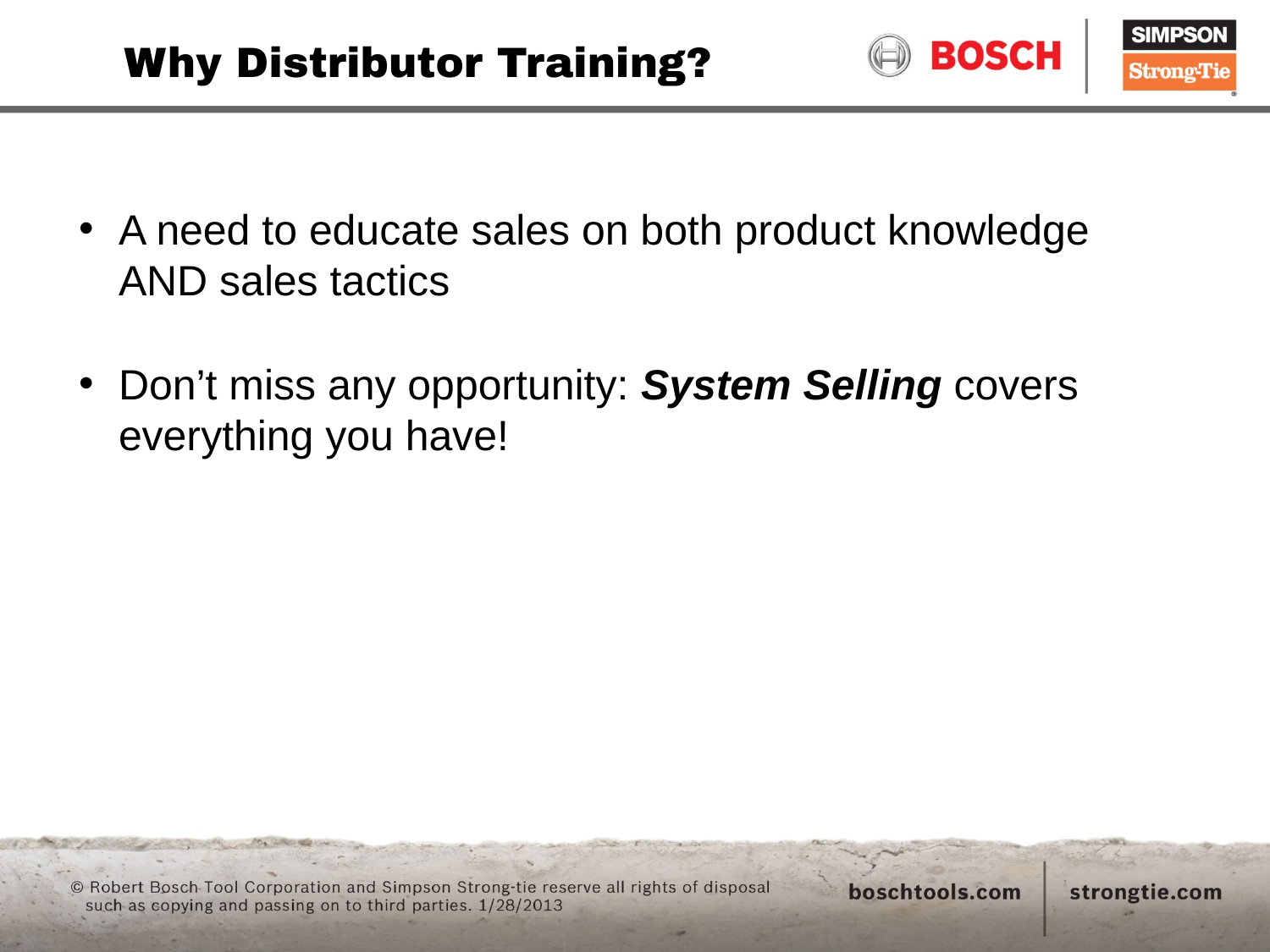

# Why Distributor Training?
A need to educate sales on both product knowledge AND sales tactics
Don’t miss any opportunity: System Selling covers everything you have!